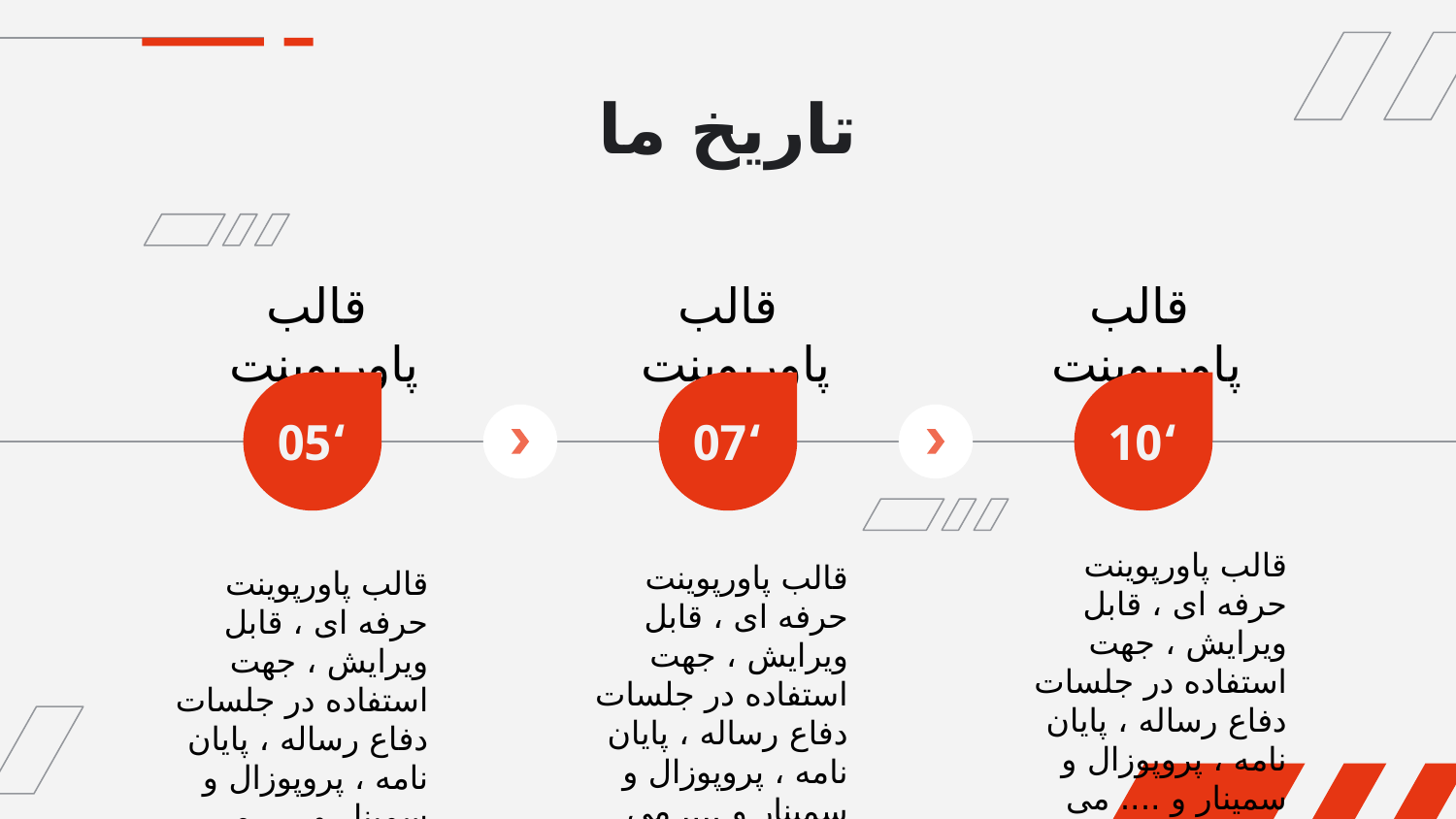

# تاریخ ما

قالب پاورپوینت
قالب پاورپوینت
قالب پاورپوینت
‘05
‘07
‘10

قالب پاورپوينت حرفه ای ، قابل ویرایش ، جهت استفاده در جلسات دفاع رساله ، پایان نامه ، پروپوزال و سمینار و .... می باشد.
قالب پاورپوينت حرفه ای ، قابل ویرایش ، جهت استفاده در جلسات دفاع رساله ، پایان نامه ، پروپوزال و سمینار و .... می باشد.
قالب پاورپوينت حرفه ای ، قابل ویرایش ، جهت استفاده در جلسات دفاع رساله ، پایان نامه ، پروپوزال و سمینار و .... می باشد.